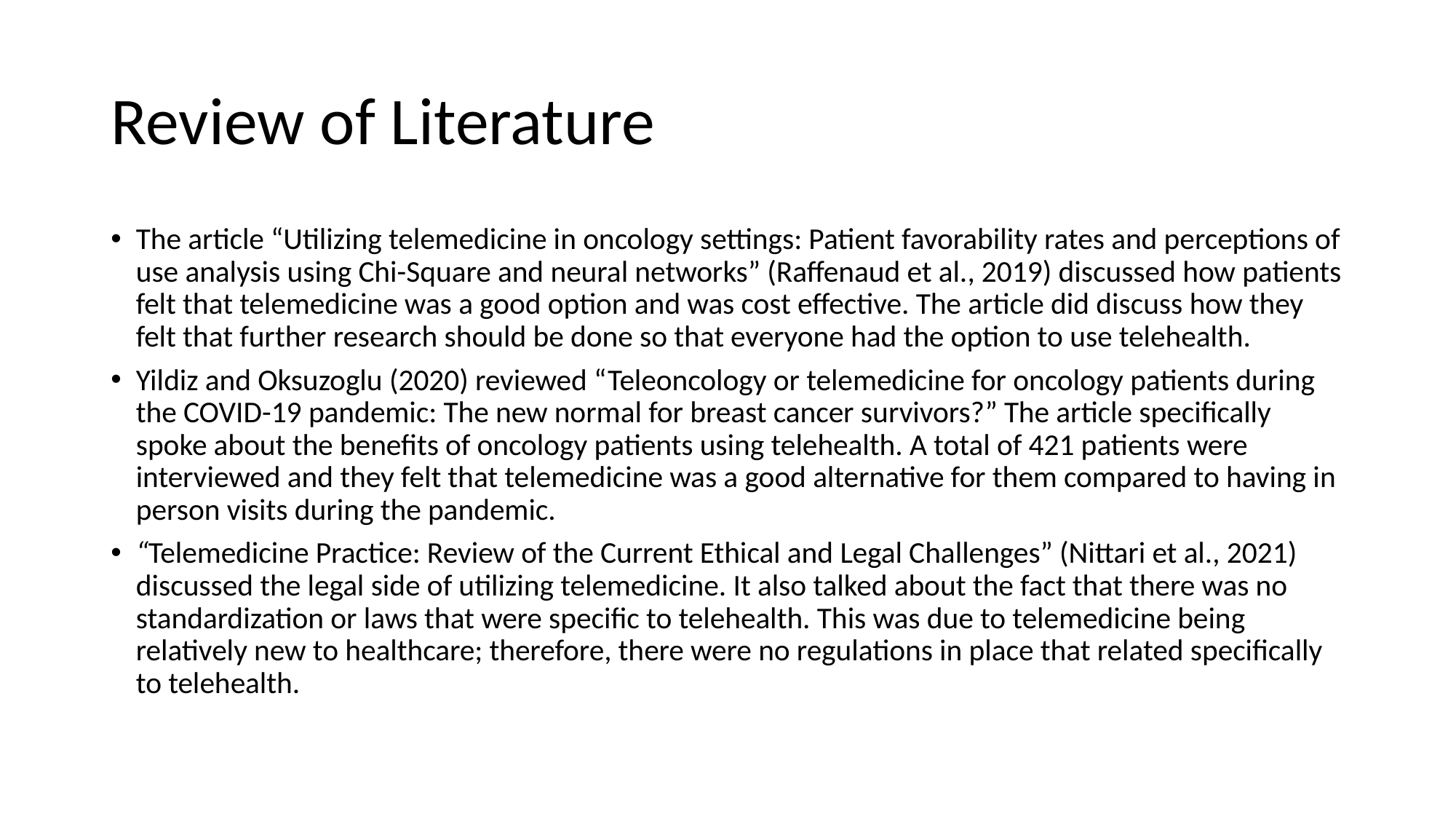

# Review of Literature
The article “Utilizing telemedicine in oncology settings: Patient favorability rates and perceptions of use analysis using Chi-Square and neural networks” (Raffenaud et al., 2019) discussed how patients felt that telemedicine was a good option and was cost effective. The article did discuss how they felt that further research should be done so that everyone had the option to use telehealth.
Yildiz and Oksuzoglu (2020) reviewed “Teleoncology or telemedicine for oncology patients during the COVID-19 pandemic: The new normal for breast cancer survivors?” The article specifically spoke about the benefits of oncology patients using telehealth. A total of 421 patients were interviewed and they felt that telemedicine was a good alternative for them compared to having in person visits during the pandemic.
“Telemedicine Practice: Review of the Current Ethical and Legal Challenges” (Nittari et al., 2021) discussed the legal side of utilizing telemedicine. It also talked about the fact that there was no standardization or laws that were specific to telehealth. This was due to telemedicine being relatively new to healthcare; therefore, there were no regulations in place that related specifically to telehealth.